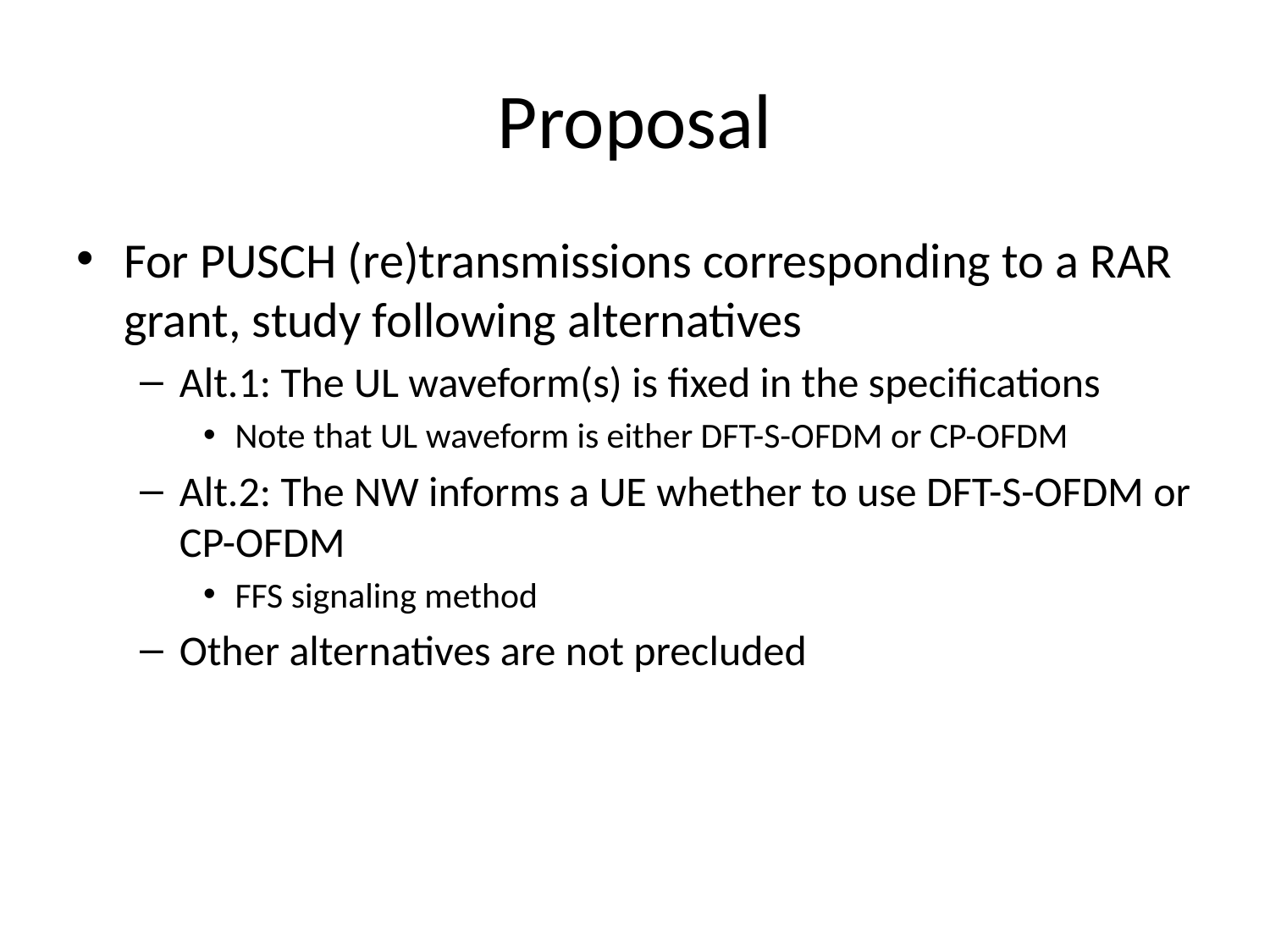

# Proposal
For PUSCH (re)transmissions corresponding to a RAR grant, study following alternatives
Alt.1: The UL waveform(s) is fixed in the specifications
Note that UL waveform is either DFT-S-OFDM or CP-OFDM
Alt.2: The NW informs a UE whether to use DFT-S-OFDM or CP-OFDM
FFS signaling method
Other alternatives are not precluded